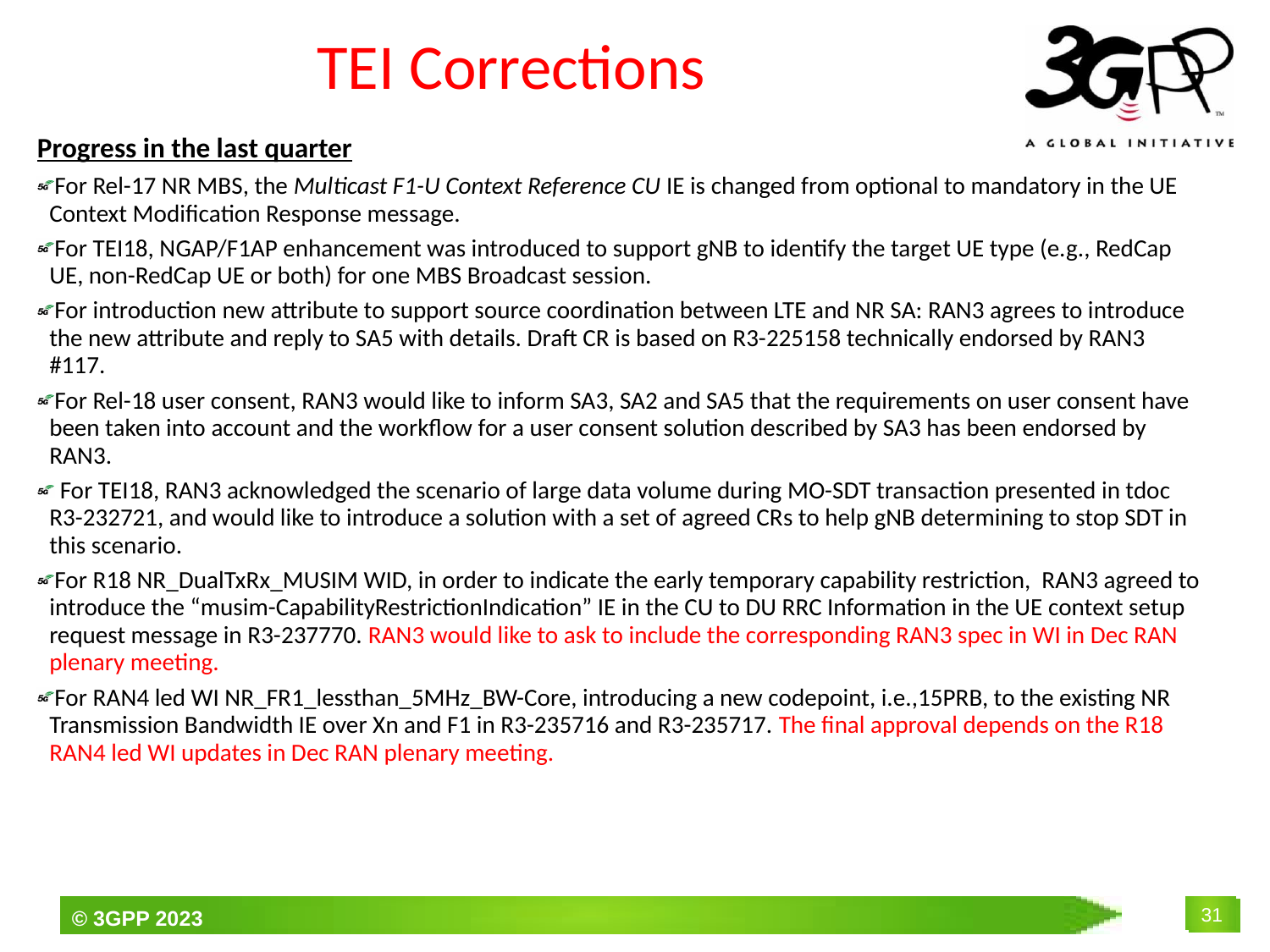

# TEI Corrections
Progress in the last quarter
For Rel-17 NR MBS, the Multicast F1-U Context Reference CU IE is changed from optional to mandatory in the UE Context Modification Response message.
For TEI18, NGAP/F1AP enhancement was introduced to support gNB to identify the target UE type (e.g., RedCap UE, non-RedCap UE or both) for one MBS Broadcast session.
For introduction new attribute to support source coordination between LTE and NR SA: RAN3 agrees to introduce the new attribute and reply to SA5 with details. Draft CR is based on R3-225158 technically endorsed by RAN3 #117.
For Rel-18 user consent, RAN3 would like to inform SA3, SA2 and SA5 that the requirements on user consent have been taken into account and the workflow for a user consent solution described by SA3 has been endorsed by RAN3.
 For TEI18, RAN3 acknowledged the scenario of large data volume during MO-SDT transaction presented in tdoc R3-232721, and would like to introduce a solution with a set of agreed CRs to help gNB determining to stop SDT in this scenario.
For R18 NR_DualTxRx_MUSIM WID, in order to indicate the early temporary capability restriction,  RAN3 agreed to introduce the “musim-CapabilityRestrictionIndication” IE in the CU to DU RRC Information in the UE context setup request message in R3-237770. RAN3 would like to ask to include the corresponding RAN3 spec in WI in Dec RAN plenary meeting.
For RAN4 led WI NR_FR1_lessthan_5MHz_BW-Core, introducing a new codepoint, i.e.,15PRB, to the existing NR Transmission Bandwidth IE over Xn and F1 in R3-235716 and R3-235717. The final approval depends on the R18 RAN4 led WI updates in Dec RAN plenary meeting.

31